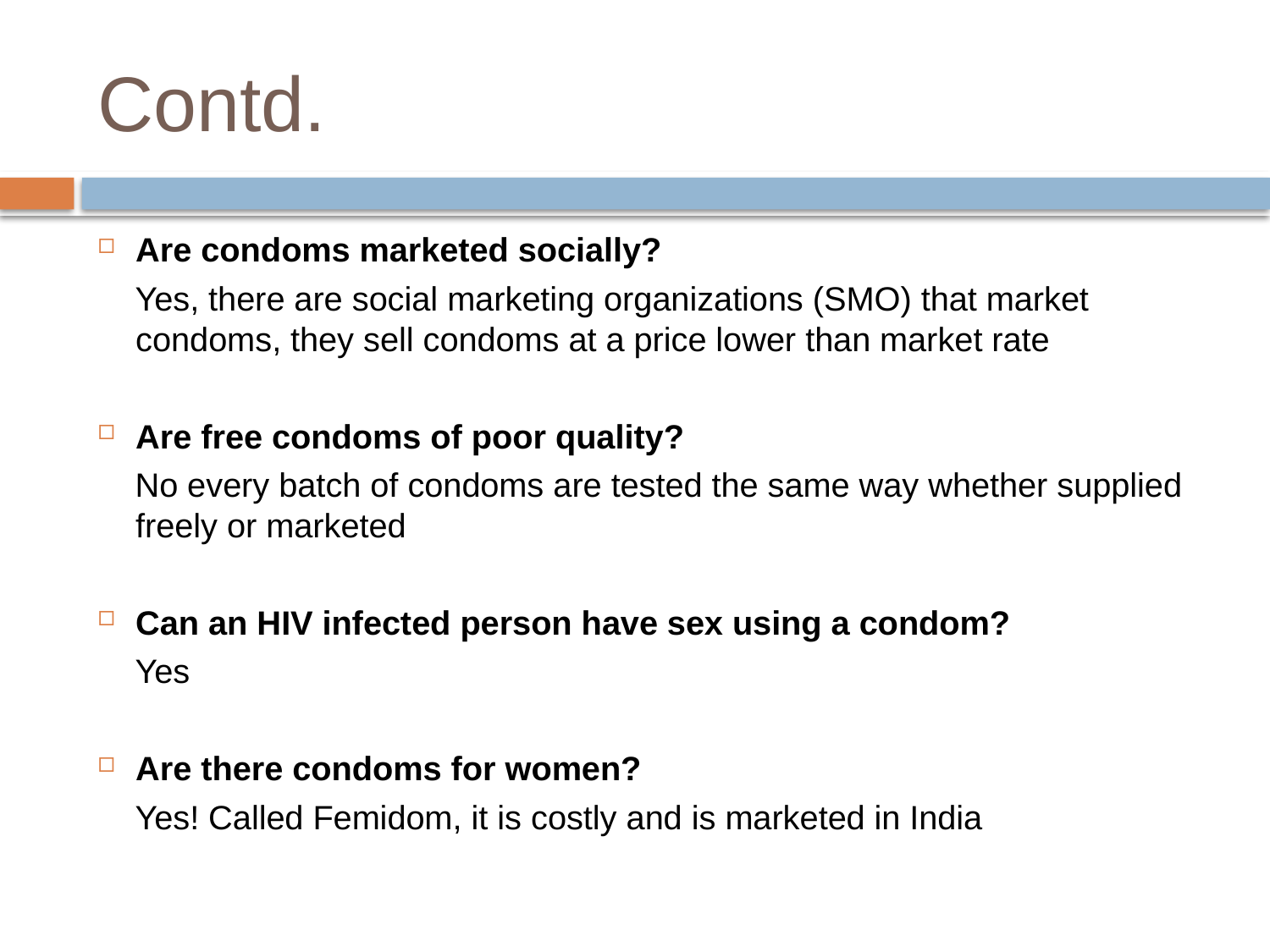

# Contd.
Are condoms marketed socially?
    Yes, there are social marketing organizations (SMO) that market condoms, they sell condoms at a price lower than market rate

Are free condoms of poor quality?
    No every batch of condoms are tested the same way whether supplied freely or marketed

Can an HIV infected person have sex using a condom?
    Yes

Are there condoms for women?
    Yes! Called Femidom, it is costly and is marketed in India